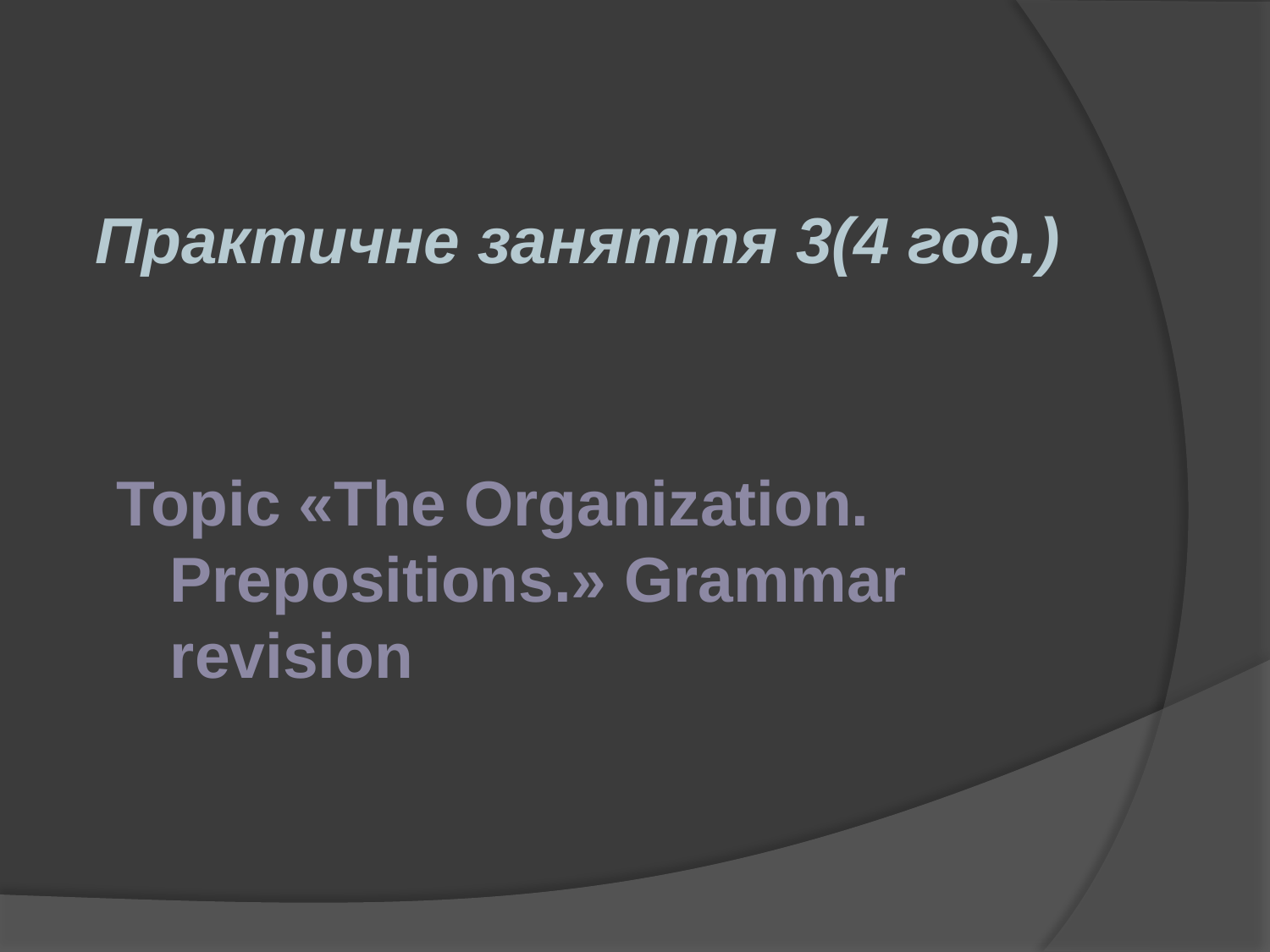

# Практичне заняття 3(4 год.)
Topic «The Organization. Prepositions.» Grammar revision